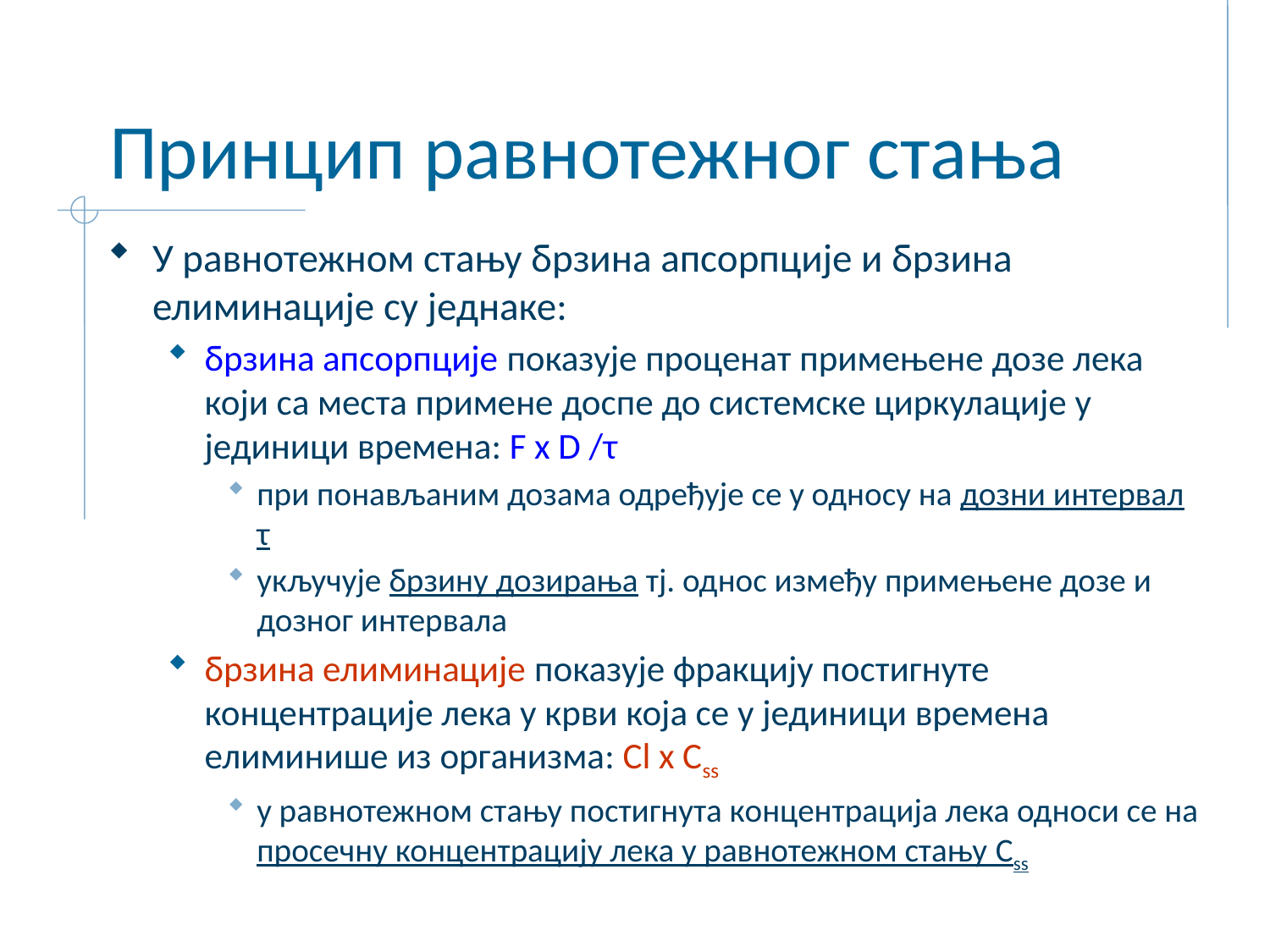

# Принцип равнотежног стања
У равнотежном стању брзина апсорпције и брзина елиминације су једнаке:
брзина апсорпције показује проценат примењене дозе лека који са места примене доспе до системске циркулације у јединици времена: F x D /τ
при понављаним дозама одређује се у односу на дозни интервал τ
укључује брзину дозирања тј. однос између примењене дозе и дозног интервала
брзина елиминације показује фракцију постигнуте концентрације лека у крви која се у јединици времена елиминише из организма: Cl x Css
у равнотежном стању постигнута концентрација лека односи се на просечну концентрацију лека у равнотежном стању Css